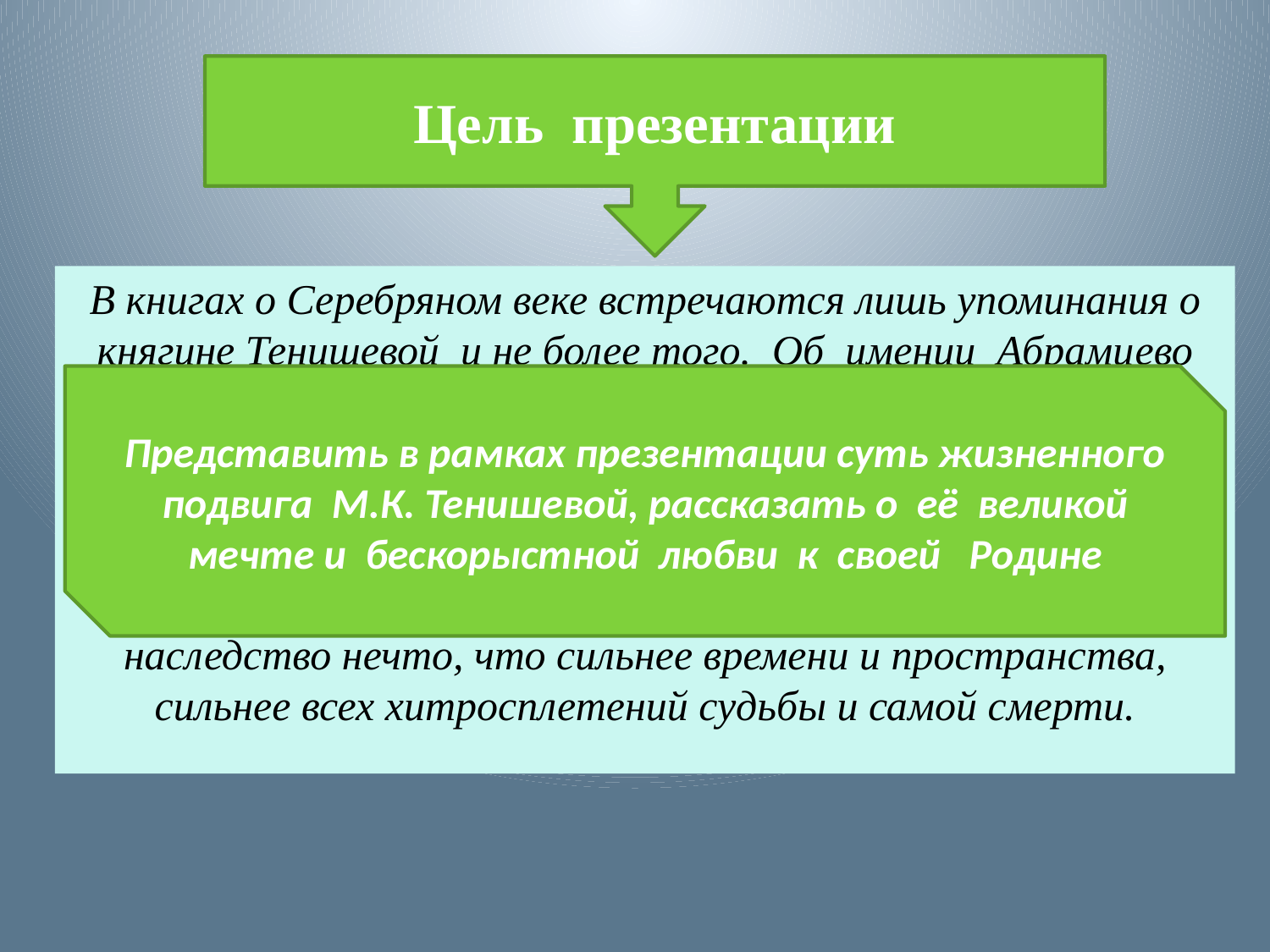

Цель  презентации
В книгах о Серебряном веке встречаются лишь упоминания о княгине Тенишевой  и не более того.  Об  имении  Абрамцево знают все. А  вот о Талашкино знают  лишь знатоки. И это вызывает недоумение: неужели мы настолько беспамятны, что столь значительное явление  нашей культуры, как деятельность княгини Тенишевой остаётся забытым?!  Как бы то ни было, жизнь таких людей оставляет нам в наследство нечто, что сильнее времени и пространства, сильнее всех хитросплетений судьбы и самой смерти.
Представить в рамках презентации суть жизненного подвига  М.К. Тенишевой, рассказать о  её  великой мечте и  бескорыстной  любви  к  своей   Родине